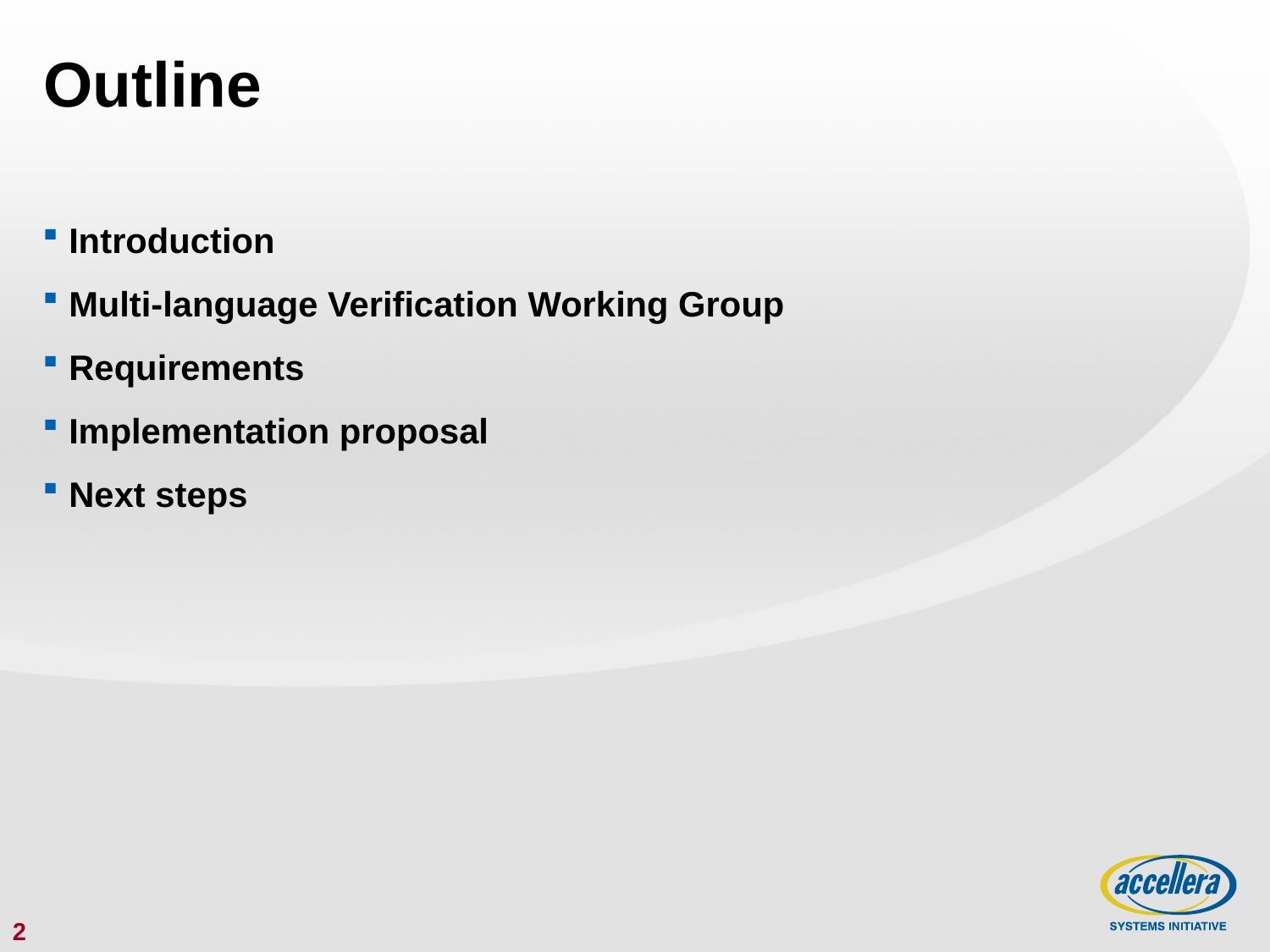

# Outline

Introduction
Multi-language Verification Working Group
Requirements
Implementation proposal
Next steps
2